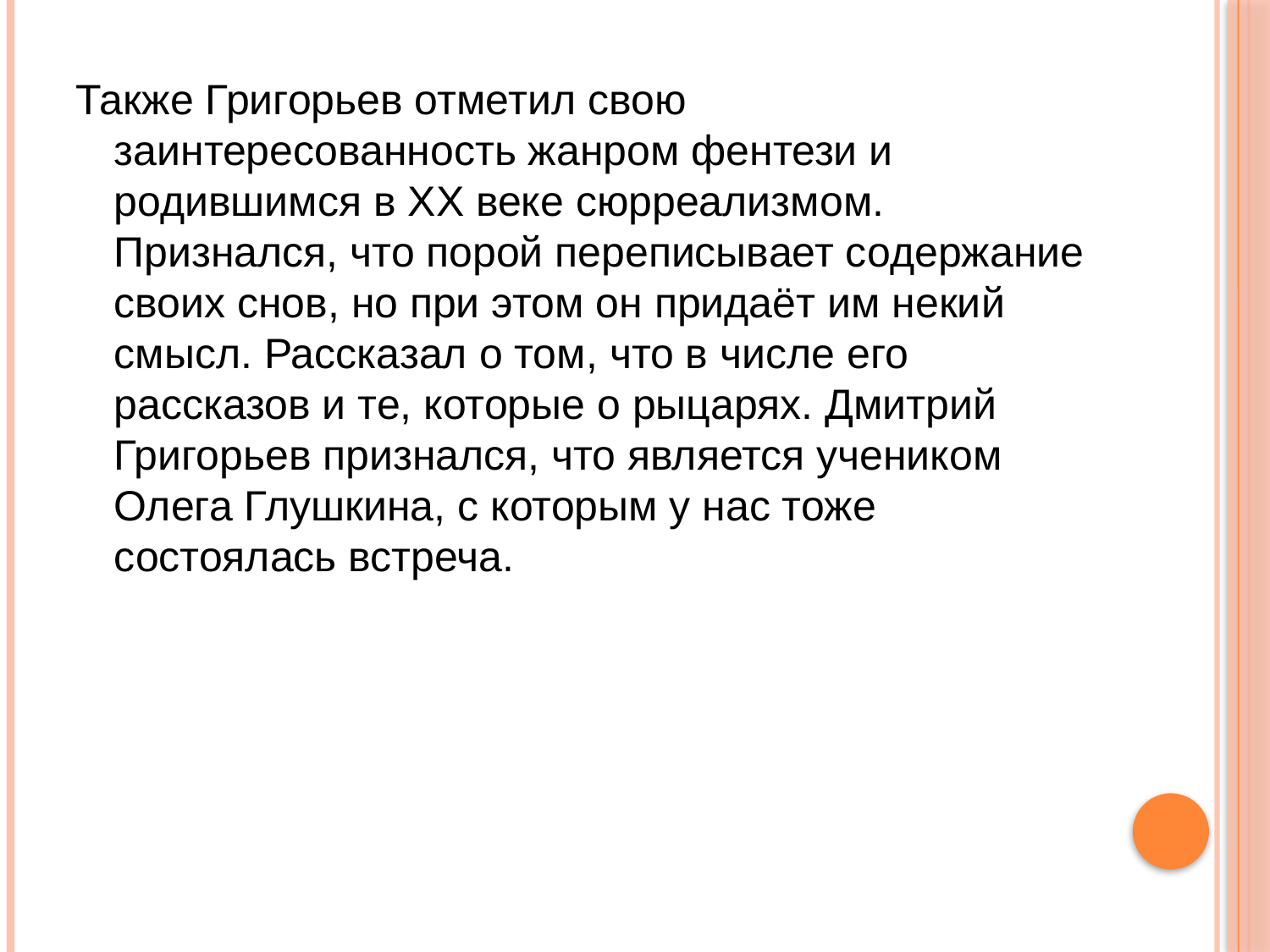

Также Григорьев отметил свою заинтересованность жанром фентези и родившимся в ХХ веке сюрреализмом. Признался, что порой переписывает содержание своих снов, но при этом он придаёт им некий смысл. Рассказал о том, что в числе его рассказов и те, которые о рыцарях. Дмитрий Григорьев признался, что является учеником Олега Глушкина, с которым у нас тоже состоялась встреча.